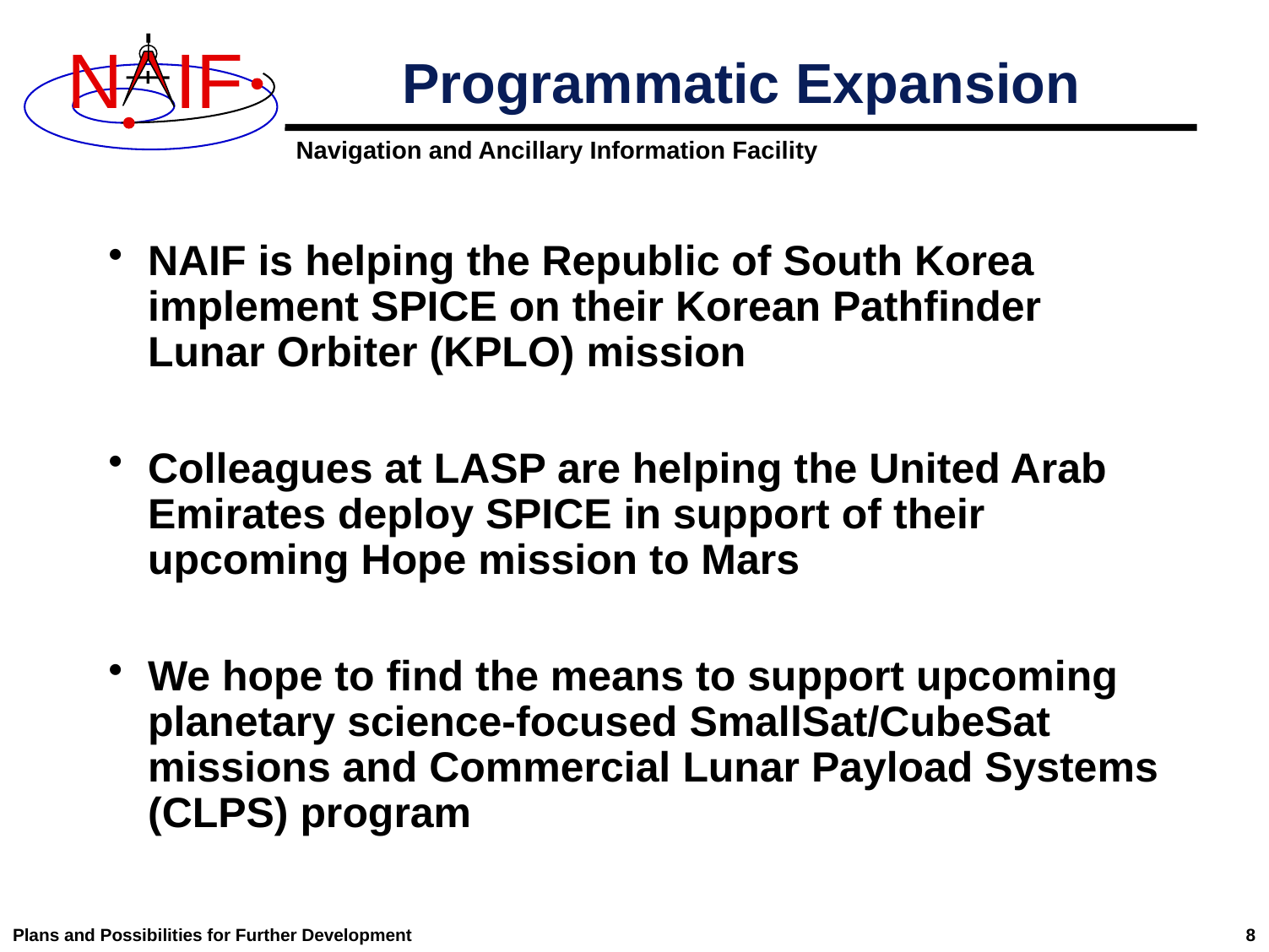

# Programmatic Expansion
NAIF is helping the Republic of South Korea implement SPICE on their Korean Pathfinder Lunar Orbiter (KPLO) mission

Colleagues at LASP are helping the United Arab Emirates deploy SPICE in support of their upcoming Hope mission to Mars

We hope to find the means to support upcoming planetary science-focused SmallSat/CubeSat missions and Commercial Lunar Payload Systems (CLPS) program
Plans and Possibilities for Further Development
8